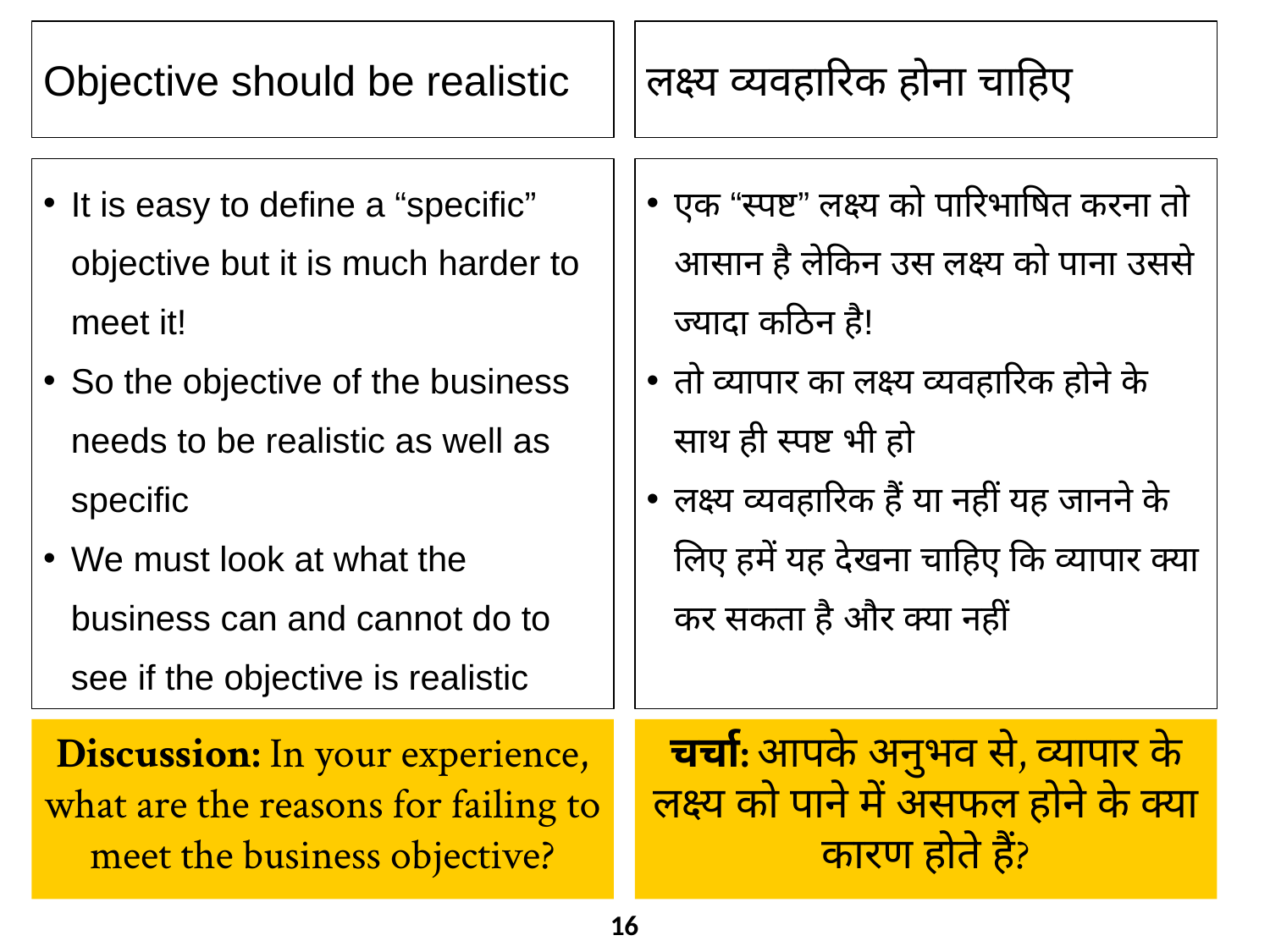

Objective should be realistic
लक्ष्य व्यवहारिक होना चाहिए
It is easy to define a “specific” objective but it is much harder to meet it!
So the objective of the business needs to be realistic as well as specific
We must look at what the business can and cannot do to see if the objective is realistic
एक “स्पष्ट” लक्ष्य को पारिभाषित करना तो आसान है लेकिन उस लक्ष्य को पाना उससे ज्यादा कठिन है!
तो व्यापार का लक्ष्य व्यवहारिक होने के साथ ही स्पष्ट भी हो
लक्ष्य व्यवहारिक हैं या नहीं यह जानने के लिए हमें यह देखना चाहिए कि व्यापार क्या कर सकता है और क्या नहीं
Discussion: In your experience, what are the reasons for failing to meet the business objective?
चर्चा: आपके अनुभव से, व्यापार के लक्ष्य को पाने में असफल होने के क्या कारण होते हैं?
16